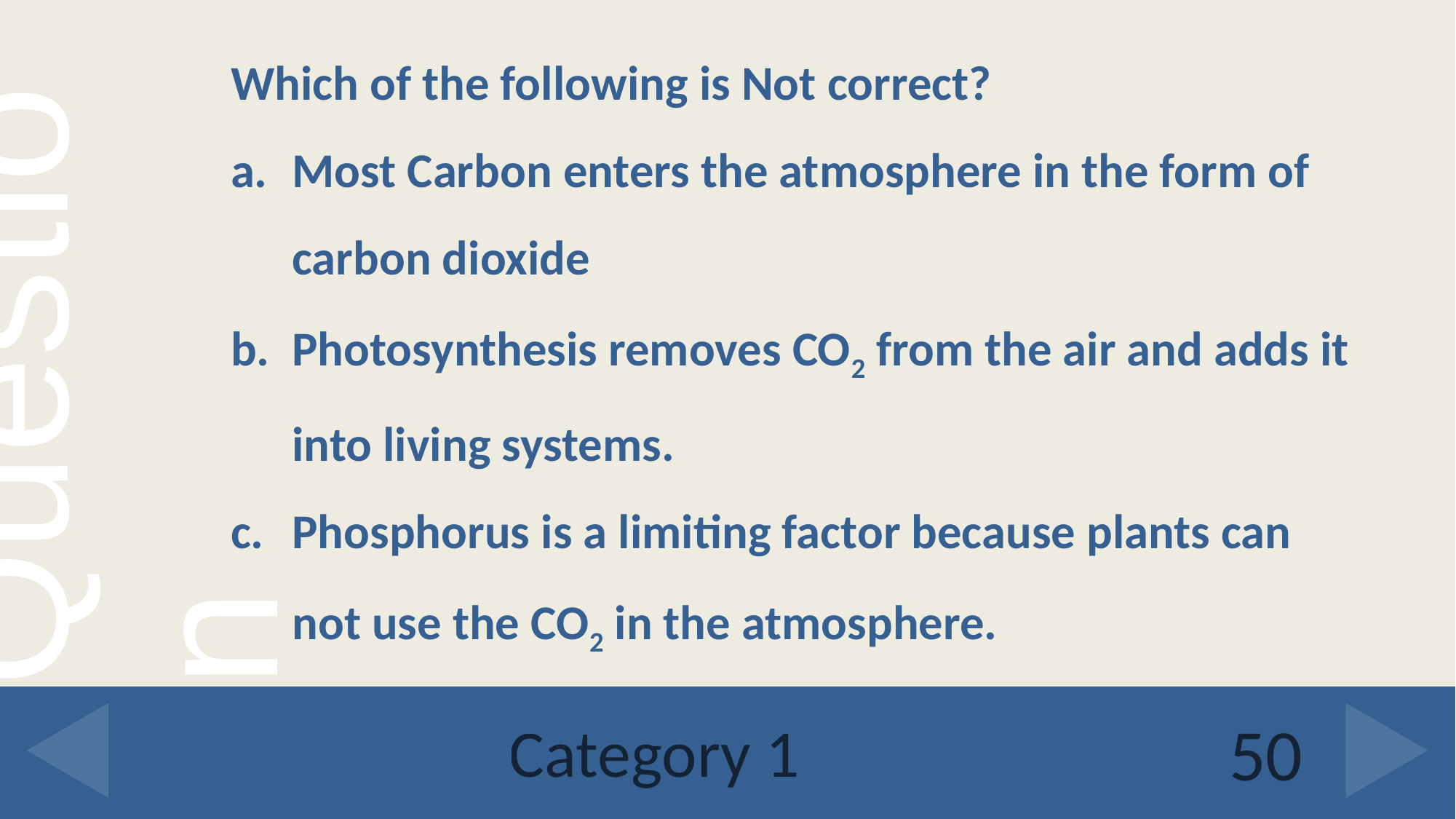

Which of the following is Not correct?
Most Carbon enters the atmosphere in the form of carbon dioxide
Photosynthesis removes CO2 from the air and adds it into living systems.
Phosphorus is a limiting factor because plants can not use the CO2 in the atmosphere.

# Category 1
50